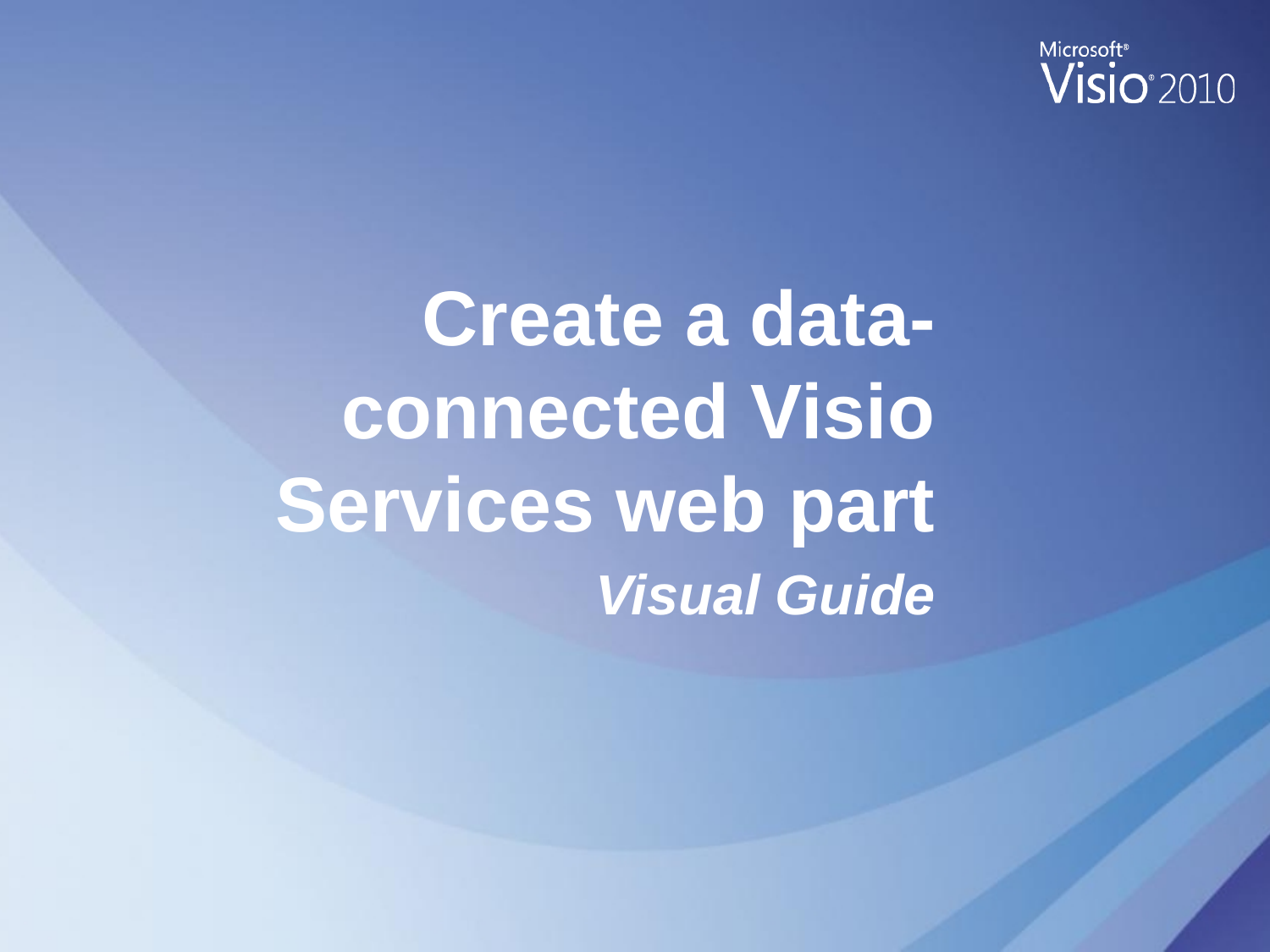

Create a data-connected Visio Services web part
Visual Guide